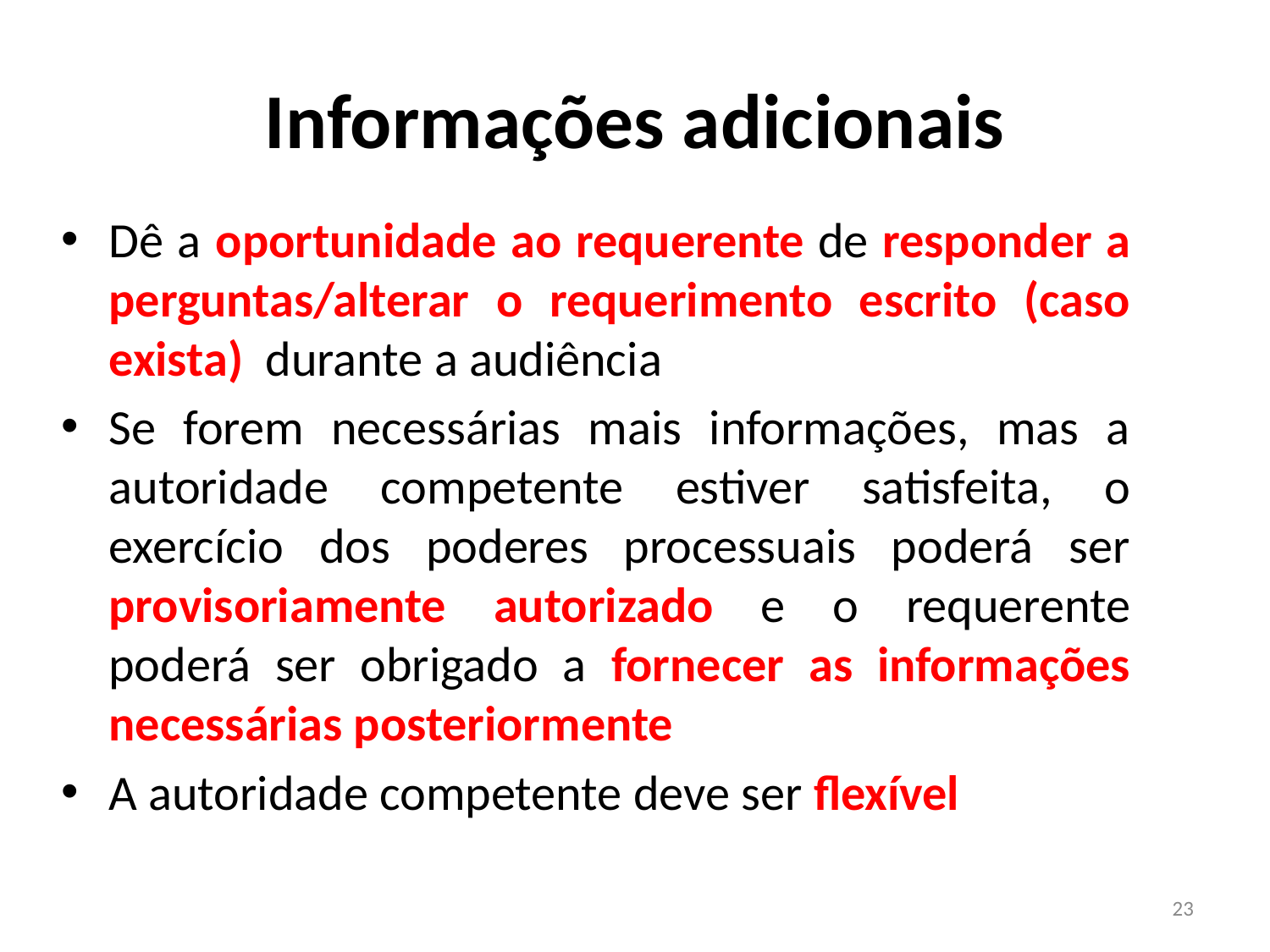

# Informações adicionais
Dê a oportunidade ao requerente de responder a perguntas/alterar o requerimento escrito (caso exista)  durante a audiência
Se forem necessárias mais informações, mas a autoridade competente estiver satisfeita, o exercício dos poderes processuais poderá ser provisoriamente autorizado e o requerente poderá ser obrigado a fornecer as informações necessárias posteriormente
A autoridade competente deve ser flexível
23